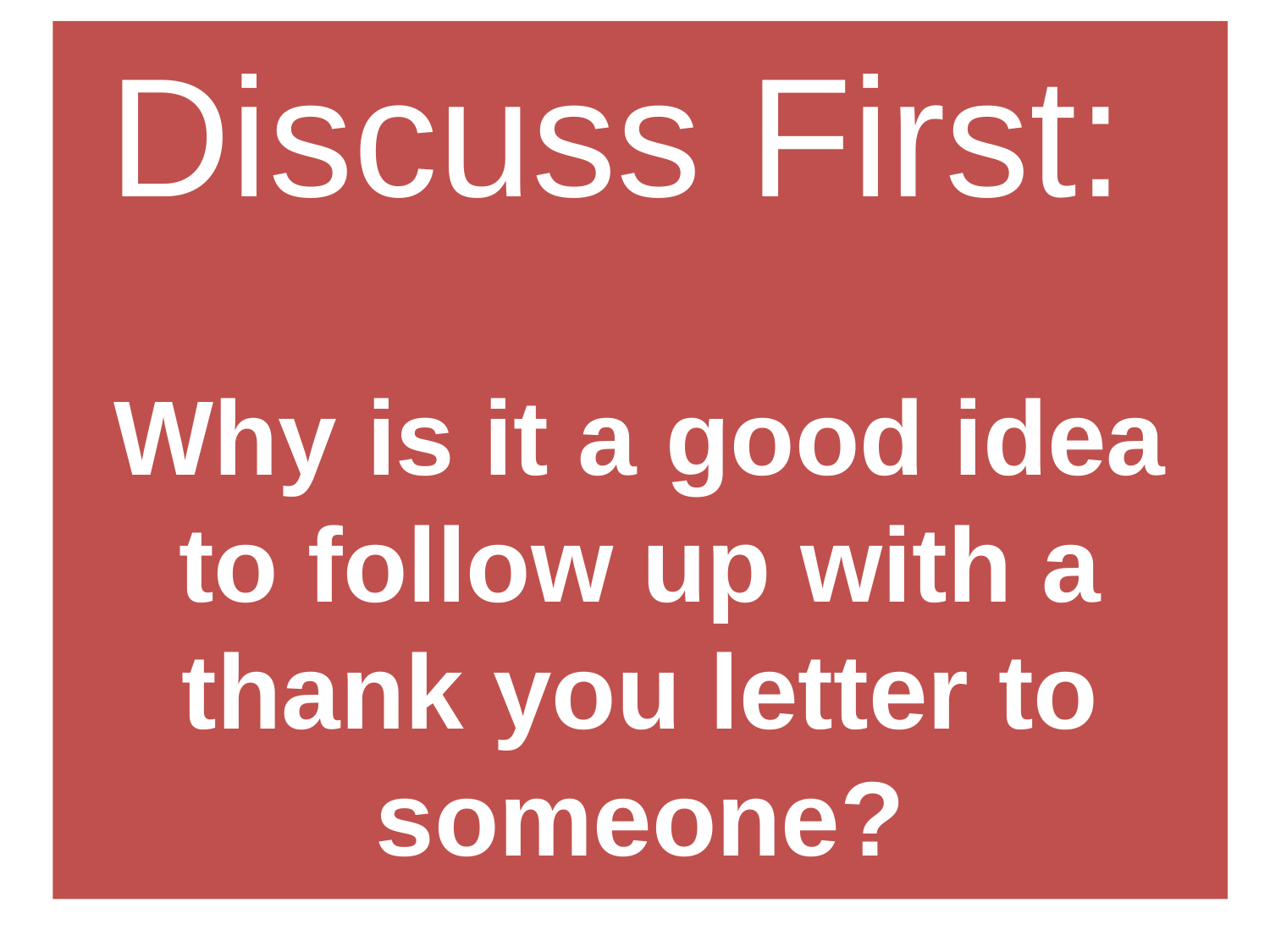

Discuss First:

Why is it a good idea to follow up with a thank you letter to someone?